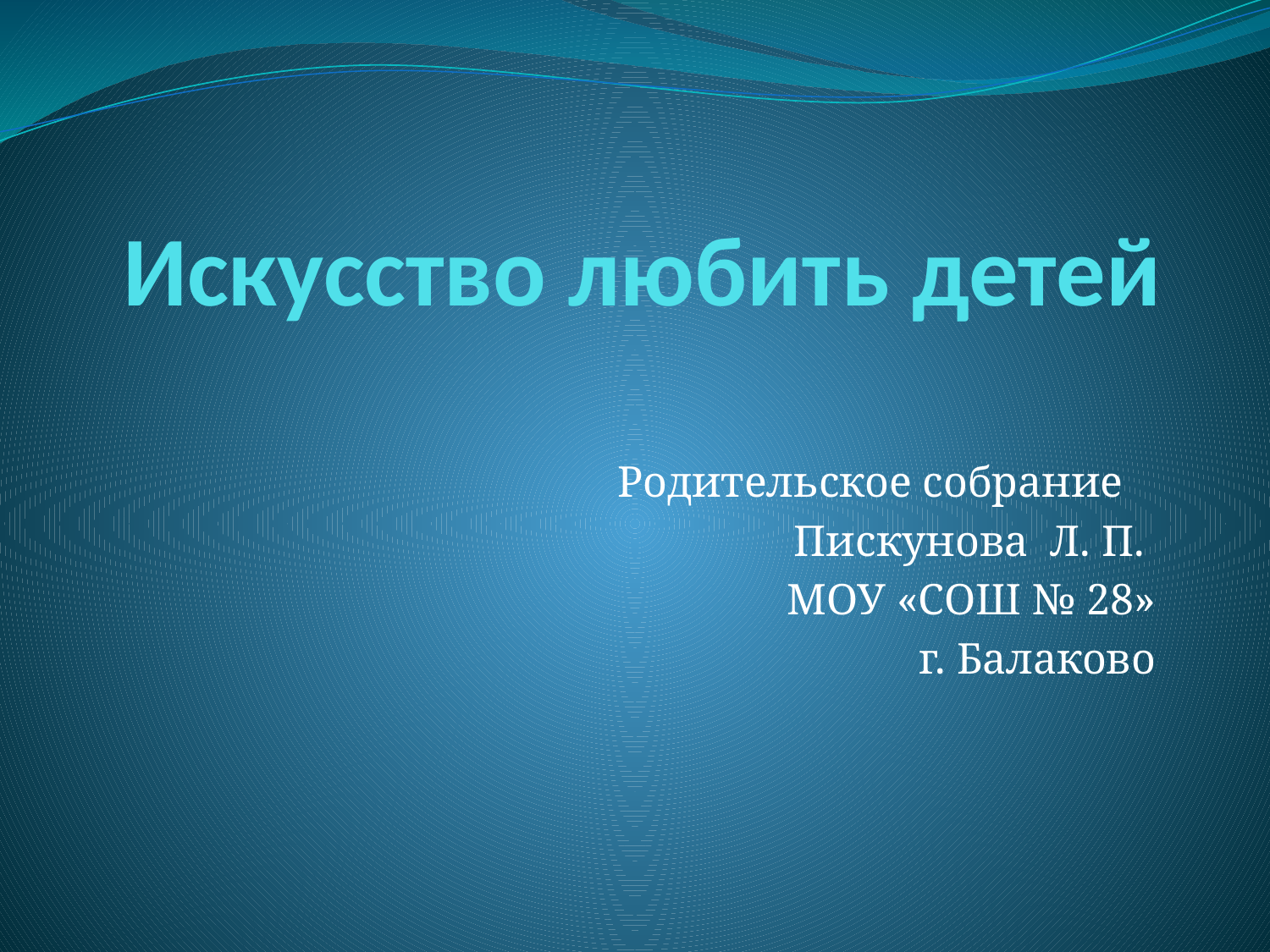

# Искусство любить детей
Родительское собрание
Пискунова  Л. П.
МОУ «СОШ № 28»
г. Балаково